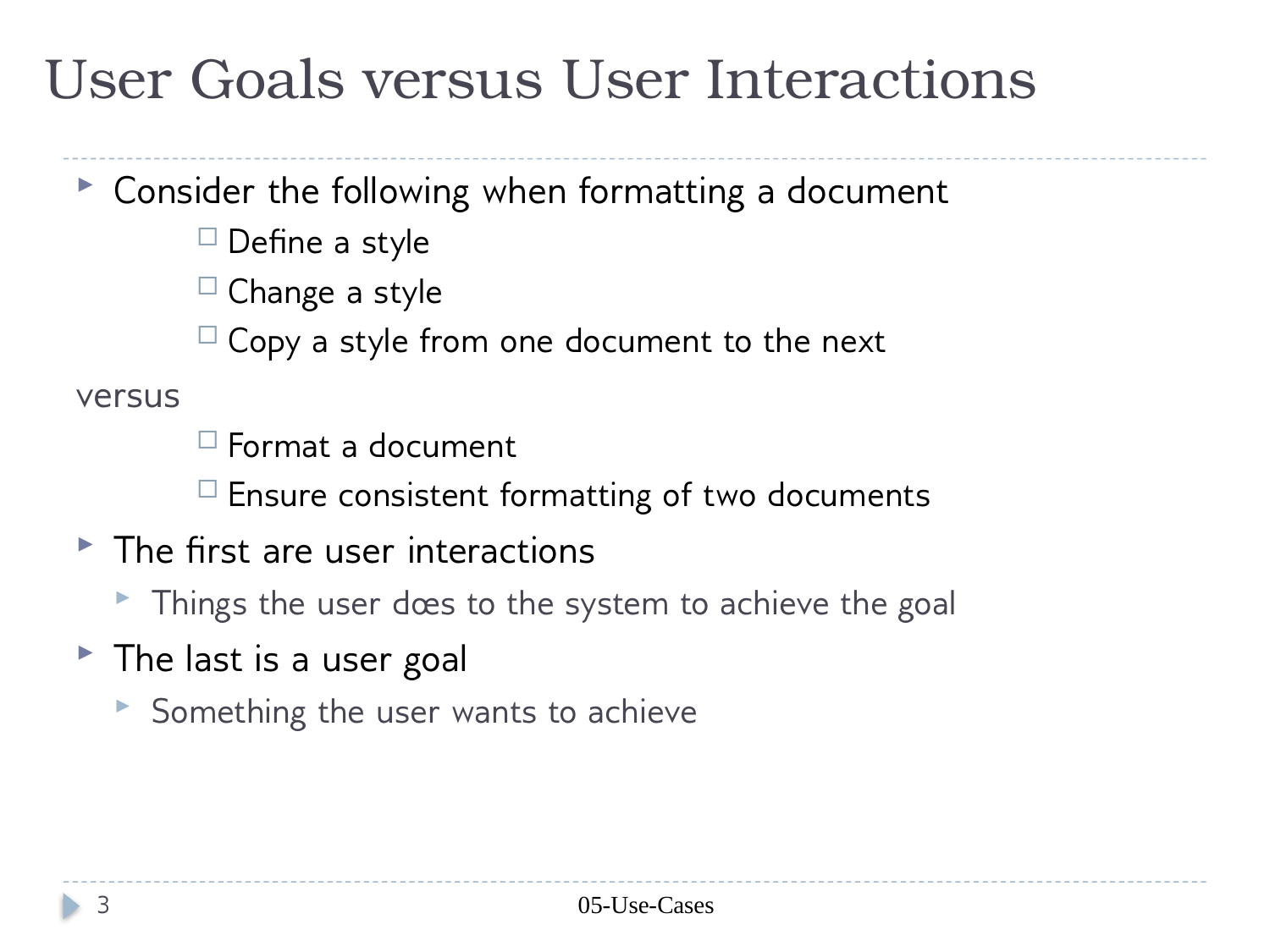

# User Goals versus User Interactions
Consider the following when formatting a document
Define a style
Change a style
Copy a style from one document to the next
versus
Format a document
Ensure consistent formatting of two documents
The first are user interactions
Things the user does to the system to achieve the goal
The last is a user goal
Something the user wants to achieve
3
05-Use-Cases